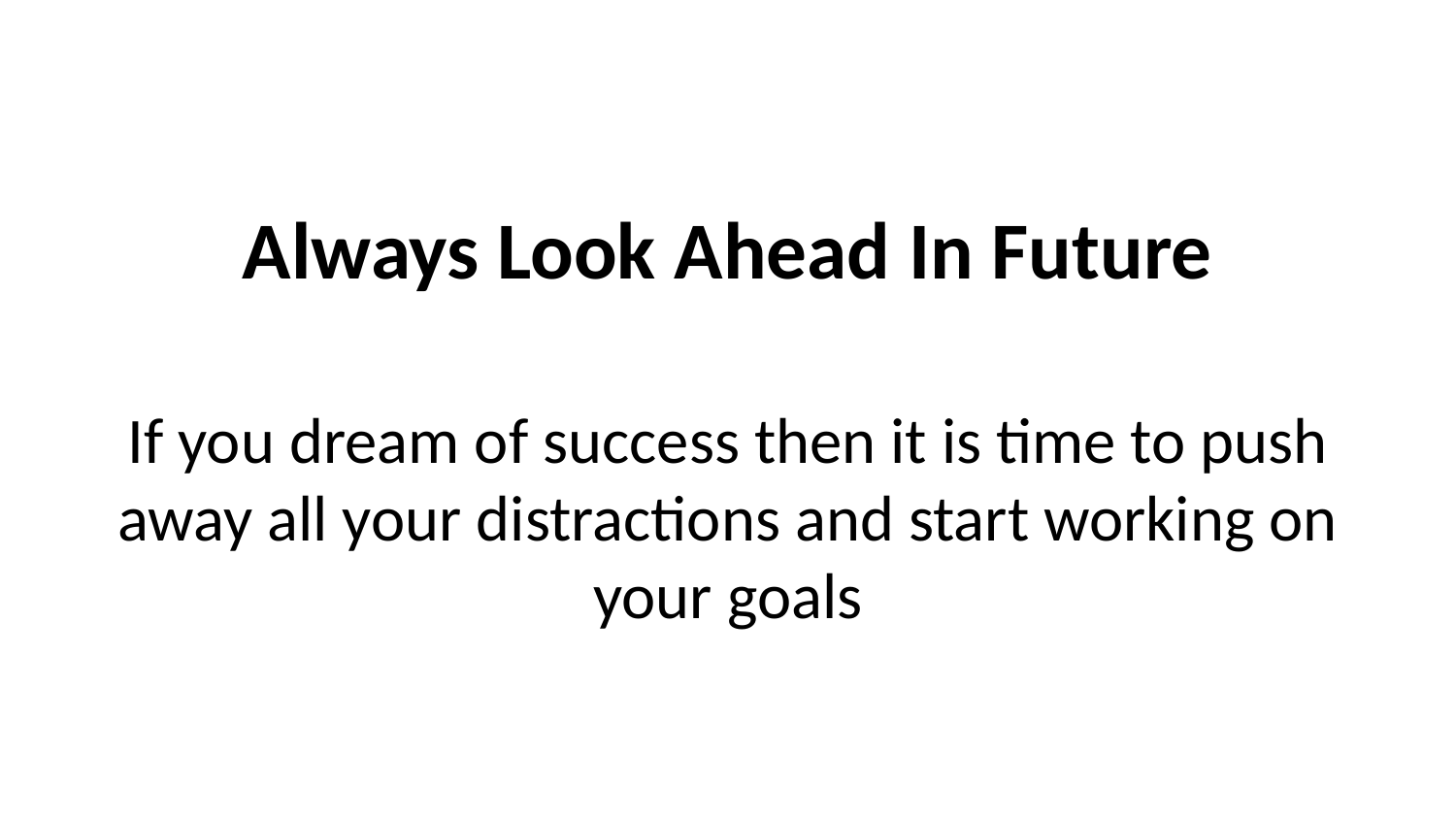

Always Look Ahead In Future

If you dream of success then it is time to push away all your distractions and start working on your goals